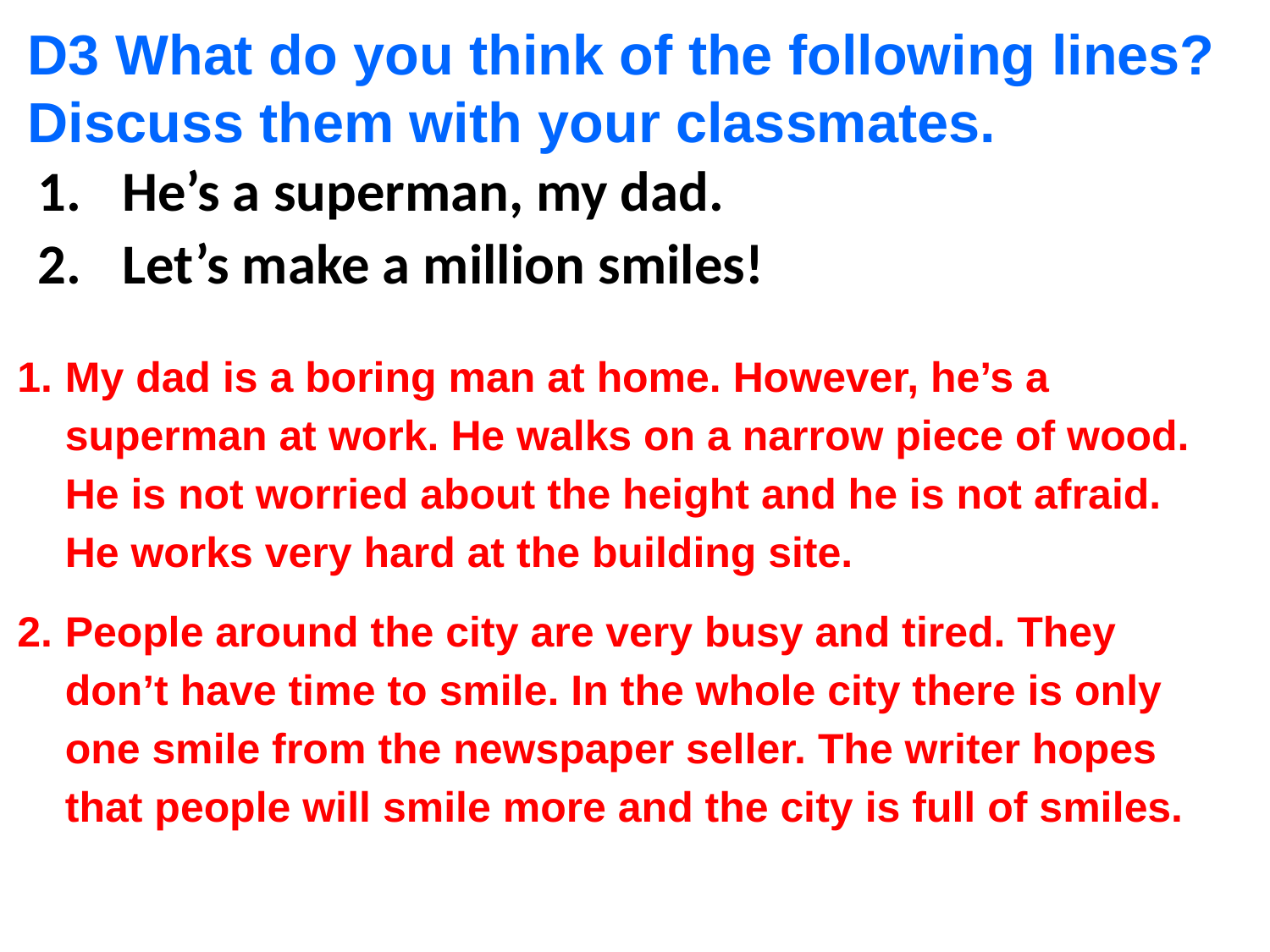

# D3 What do you think of the following lines? Discuss them with your classmates.
He’s a superman, my dad.
Let’s make a million smiles!
My dad is a boring man at home. However, he’s a superman at work. He walks on a narrow piece of wood. He is not worried about the height and he is not afraid. He works very hard at the building site.
People around the city are very busy and tired. They don’t have time to smile. In the whole city there is only one smile from the newspaper seller. The writer hopes that people will smile more and the city is full of smiles.